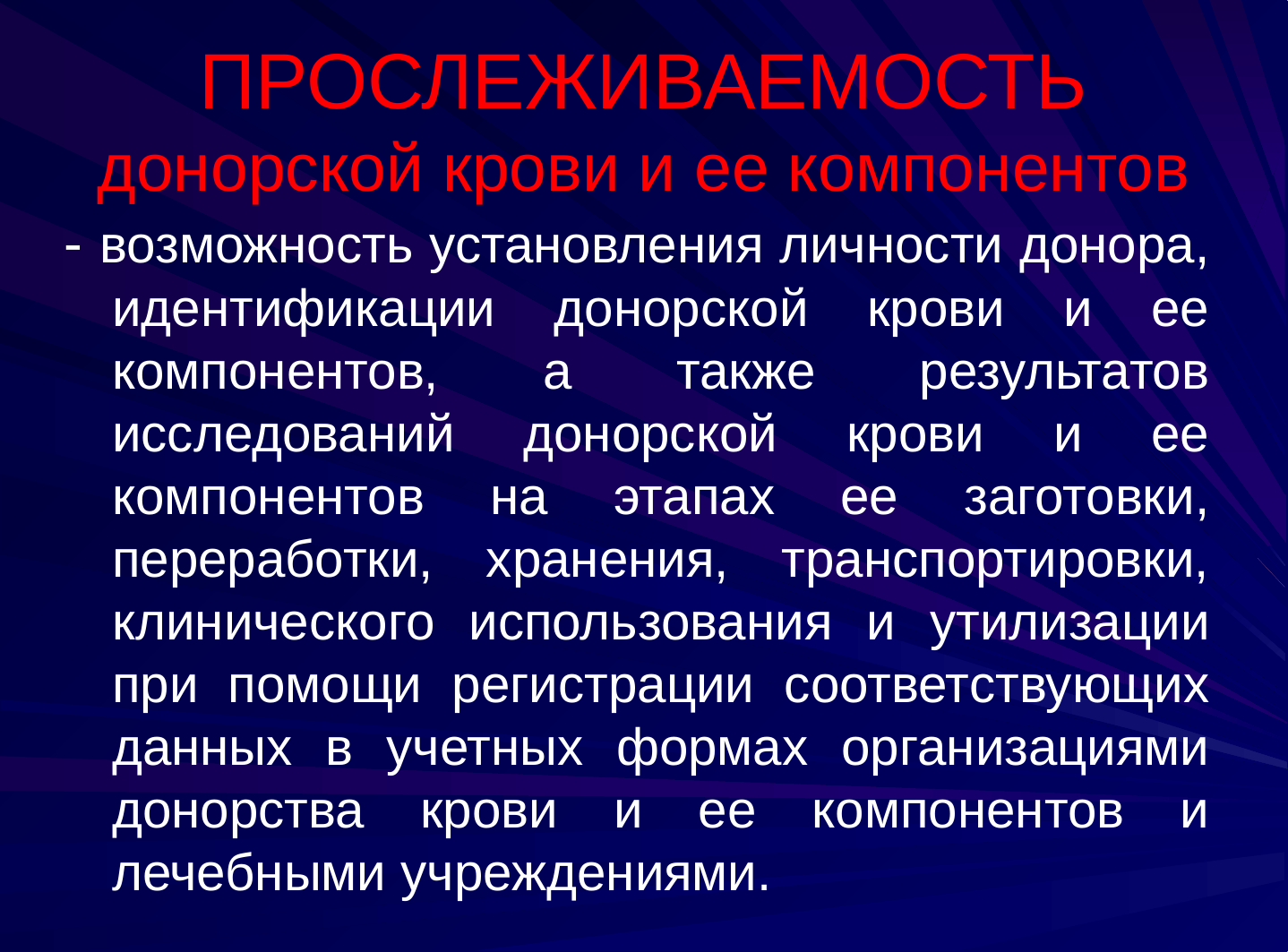

# ПРОСЛЕЖИВАЕМОСТЬ донорской крови и ее компонентов
- возможность установления личности донора, идентификации донорской крови и ее компонентов, а также результатов исследований донорской крови и ее компонентов на этапах ее заготовки, переработки, хранения, транспортировки, клинического использования и утилизации при помощи регистрации соответствующих данных в учетных формах организациями донорства крови и ее компонентов и лечебными учреждениями.